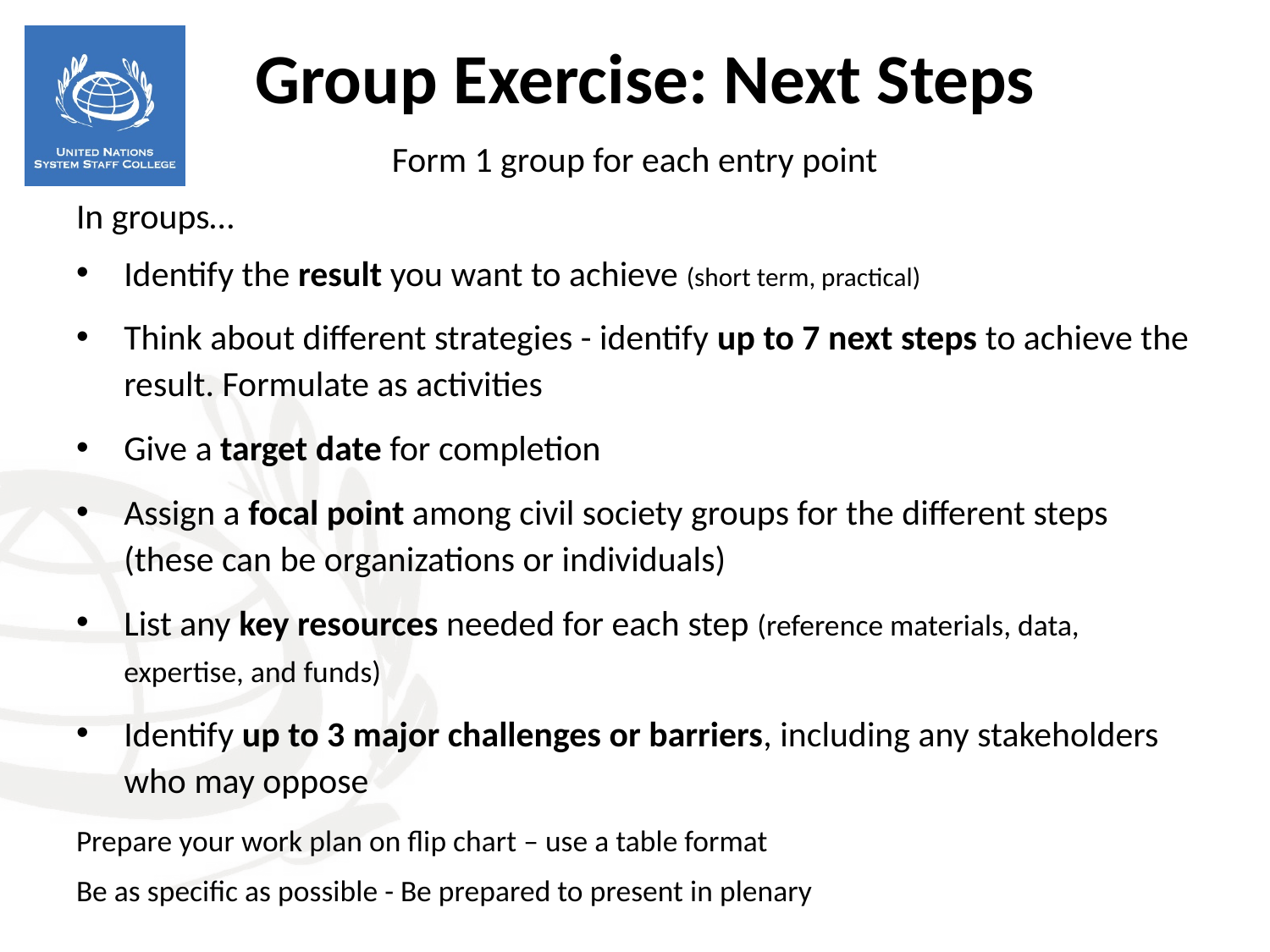

Group Exercise: Next Steps
Form 1 group for each entry point
In groups…
Identify the result you want to achieve (short term, practical)
Think about different strategies - identify up to 7 next steps to achieve the result. Formulate as activities
Give a target date for completion
Assign a focal point among civil society groups for the different steps (these can be organizations or individuals)
List any key resources needed for each step (reference materials, data, expertise, and funds)
Identify up to 3 major challenges or barriers, including any stakeholders who may oppose
Prepare your work plan on flip chart – use a table format
Be as specific as possible - Be prepared to present in plenary